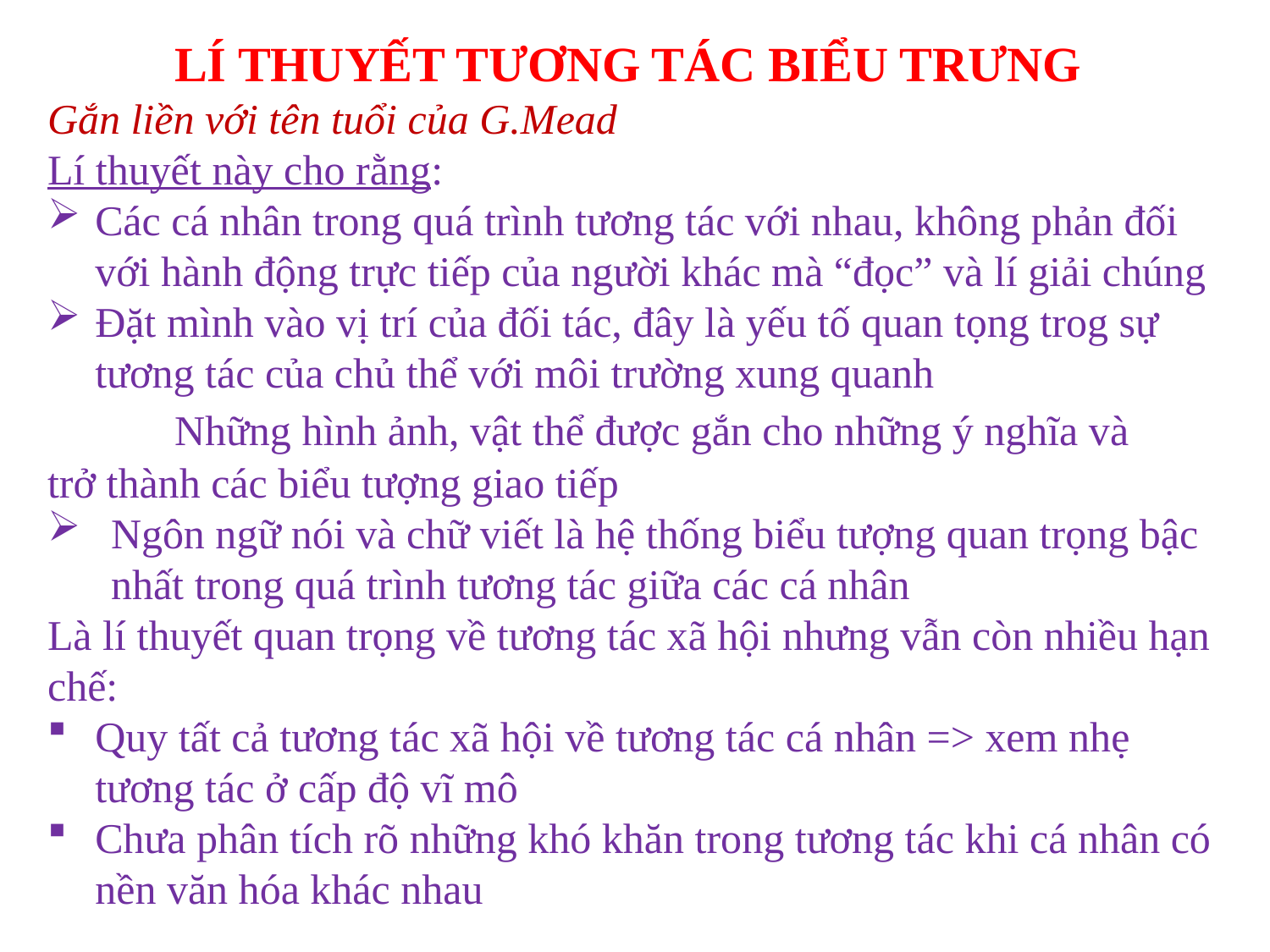

LÍ THUYẾT TƯƠNG TÁC BIỂU TRƯNG
Gắn liền với tên tuổi của G.Mead
Lí thuyết này cho rằng:
Các cá nhân trong quá trình tương tác với nhau, không phản đối với hành động trực tiếp của người khác mà “đọc” và lí giải chúng
Đặt mình vào vị trí của đối tác, đây là yếu tố quan tọng trog sự tương tác của chủ thể với môi trường xung quanh
	Những hình ảnh, vật thể được gắn cho những ý nghĩa và 	trở thành các biểu tượng giao tiếp
Ngôn ngữ nói và chữ viết là hệ thống biểu tượng quan trọng bậc nhất trong quá trình tương tác giữa các cá nhân
Là lí thuyết quan trọng về tương tác xã hội nhưng vẫn còn nhiều hạn chế:
Quy tất cả tương tác xã hội về tương tác cá nhân => xem nhẹ tương tác ở cấp độ vĩ mô
Chưa phân tích rõ những khó khăn trong tương tác khi cá nhân có nền văn hóa khác nhau